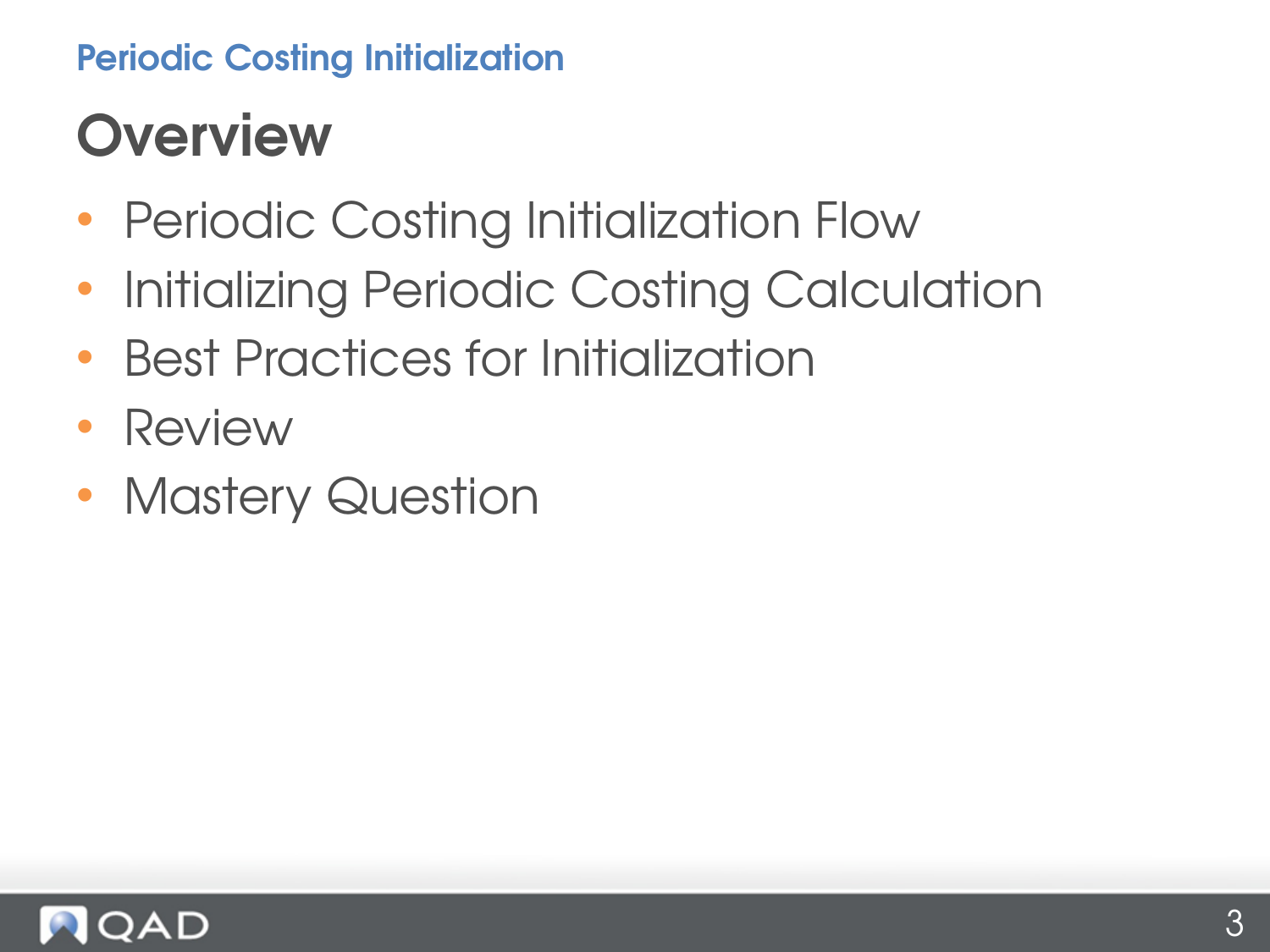

Periodic Costing Initialization
# Overview
Periodic Costing Initialization Flow
Initializing Periodic Costing Calculation
Best Practices for Initialization
Review
Mastery Question
3